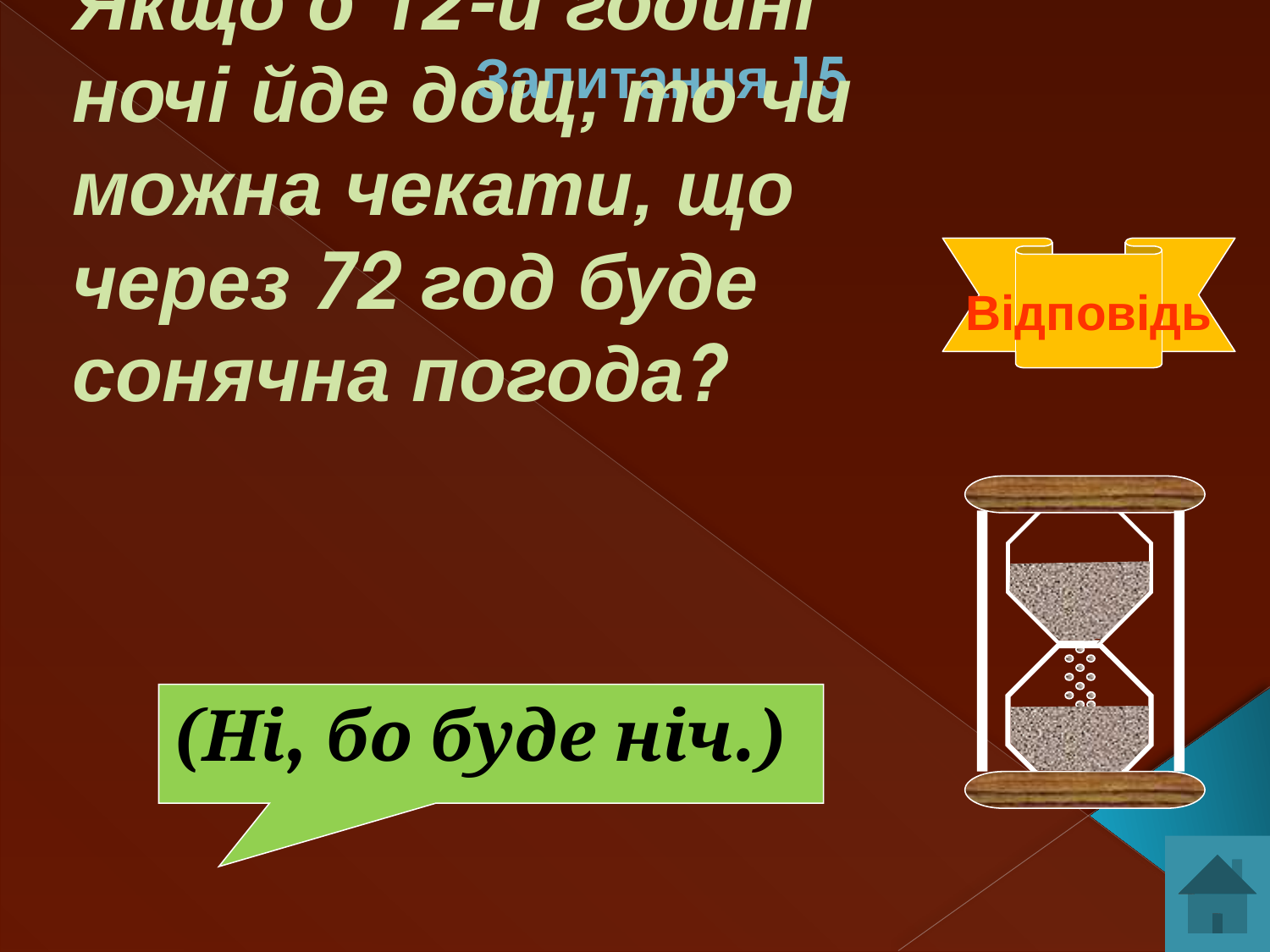

Запитання 15

Якщо о 12-й годині ночі йде дощ, то чи можна чекати, що через 72 год буде сонячна погода?

Відповідь

(Ні, бо буде ніч.)